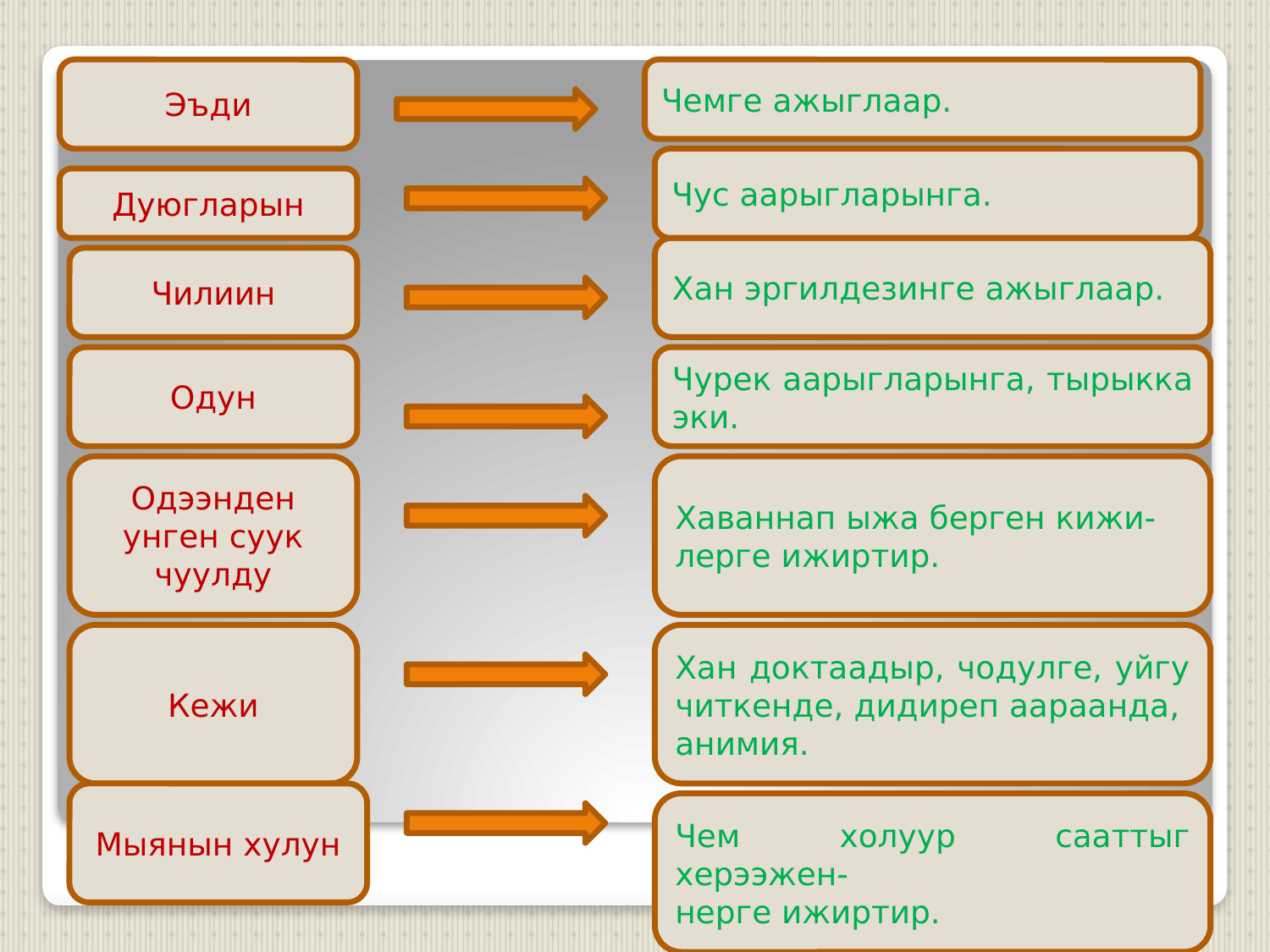

Эъди
Чемге ажыглаар.

Чус аарыгларынга.
Дуюгларын

Хан эргилдезинге ажыглаар.
Чилиин

Одун
Чурек аарыгларынга, тырыкка эки.

Одээнден унген суук чуулду
Хаваннап ыжа берген кижи-
лерге ижиртир.

Кежи
Хан доктаадыр, чодулге, уйгу читкенде, дидиреп аараанда,
анимия.

Мыянын хулун
Чем холуур сааттыг херээжен-
нерге ижиртир.